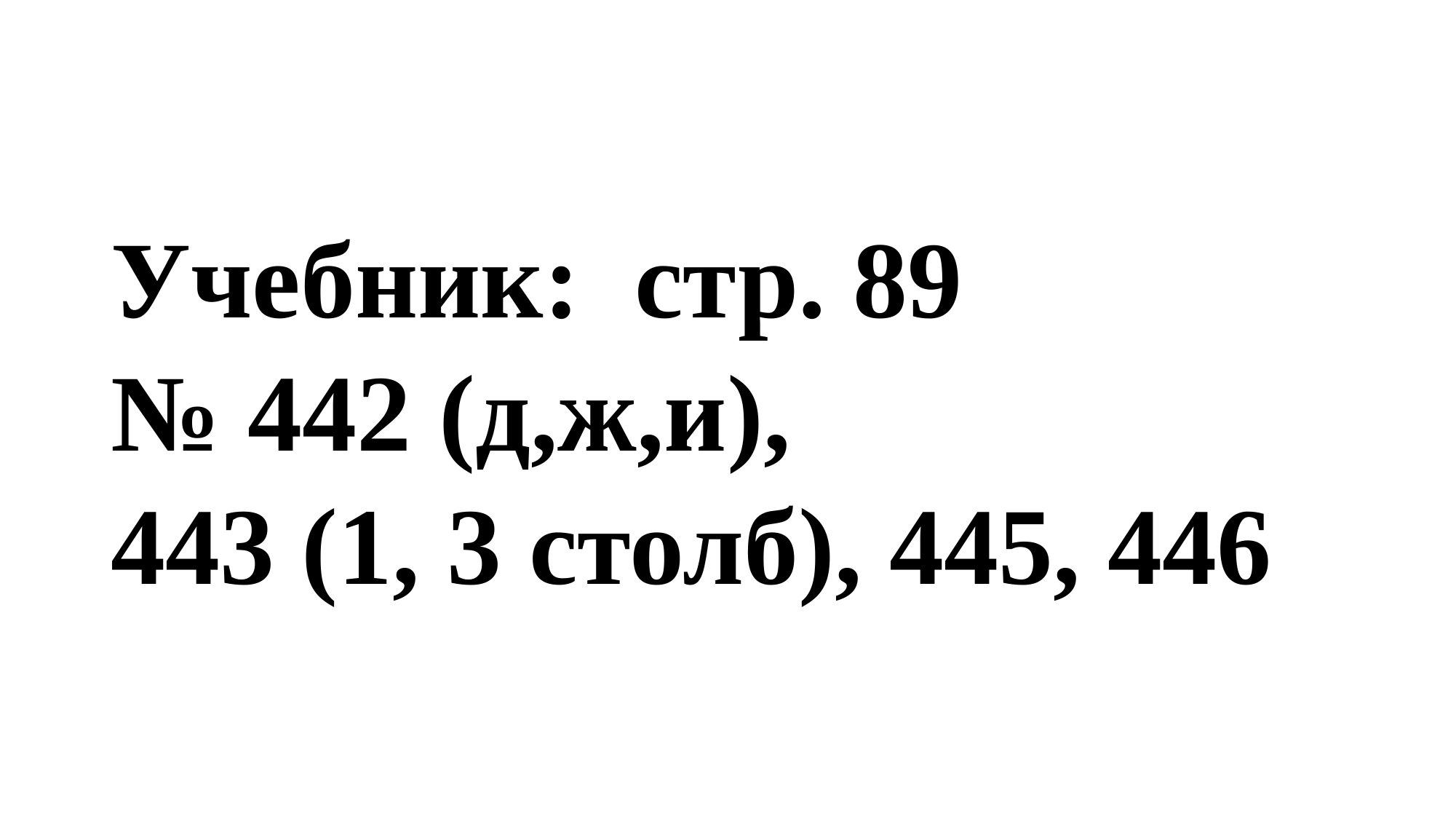

#
Учебник:  стр. 89
№ 442 (д,ж,и),
443 (1, 3 столб), 445, 446